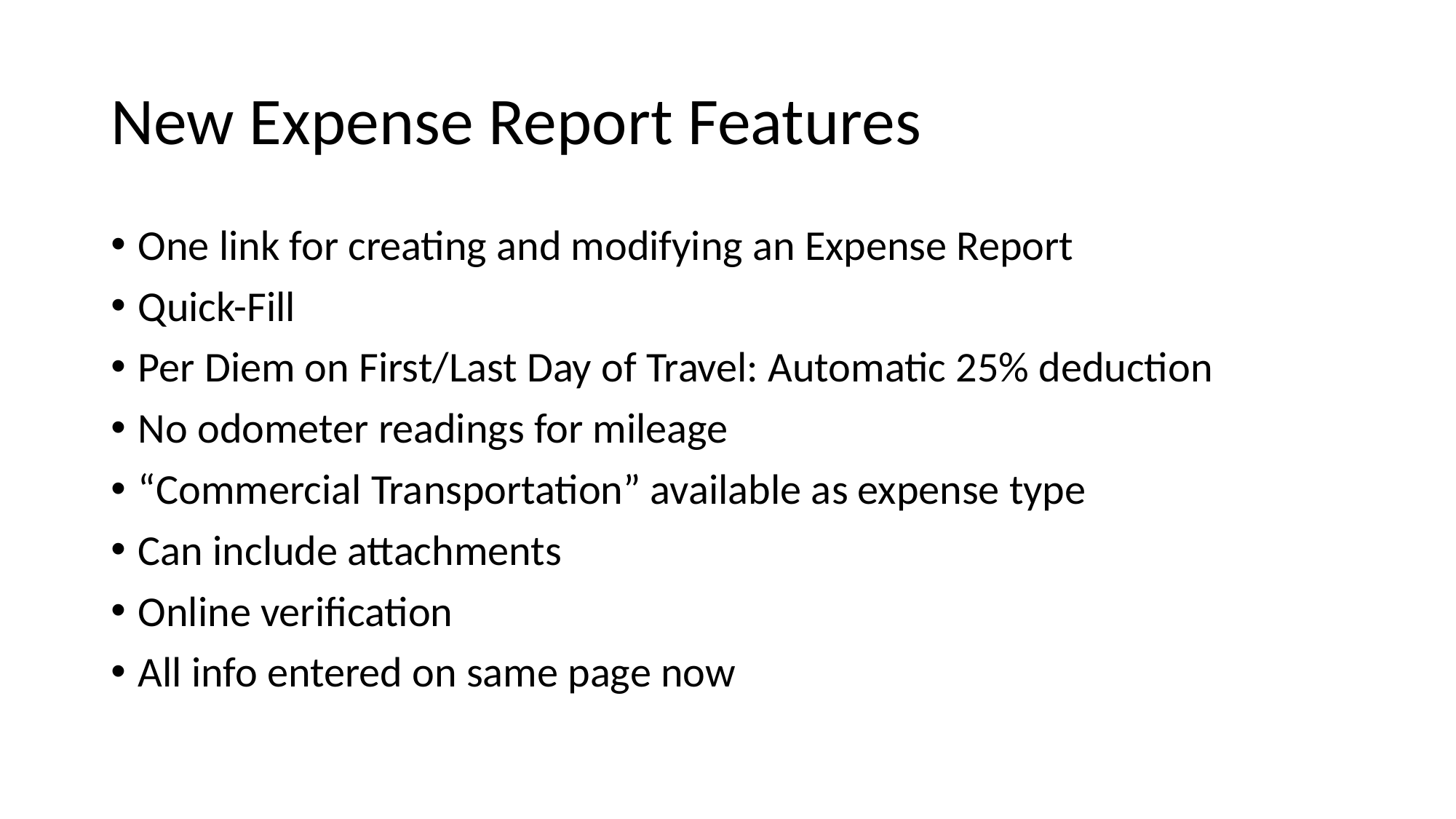

# New Expense Report Features
One link for creating and modifying an Expense Report
Quick-Fill
Per Diem on First/Last Day of Travel: Automatic 25% deduction
No odometer readings for mileage
“Commercial Transportation” available as expense type
Can include attachments
Online verification
All info entered on same page now